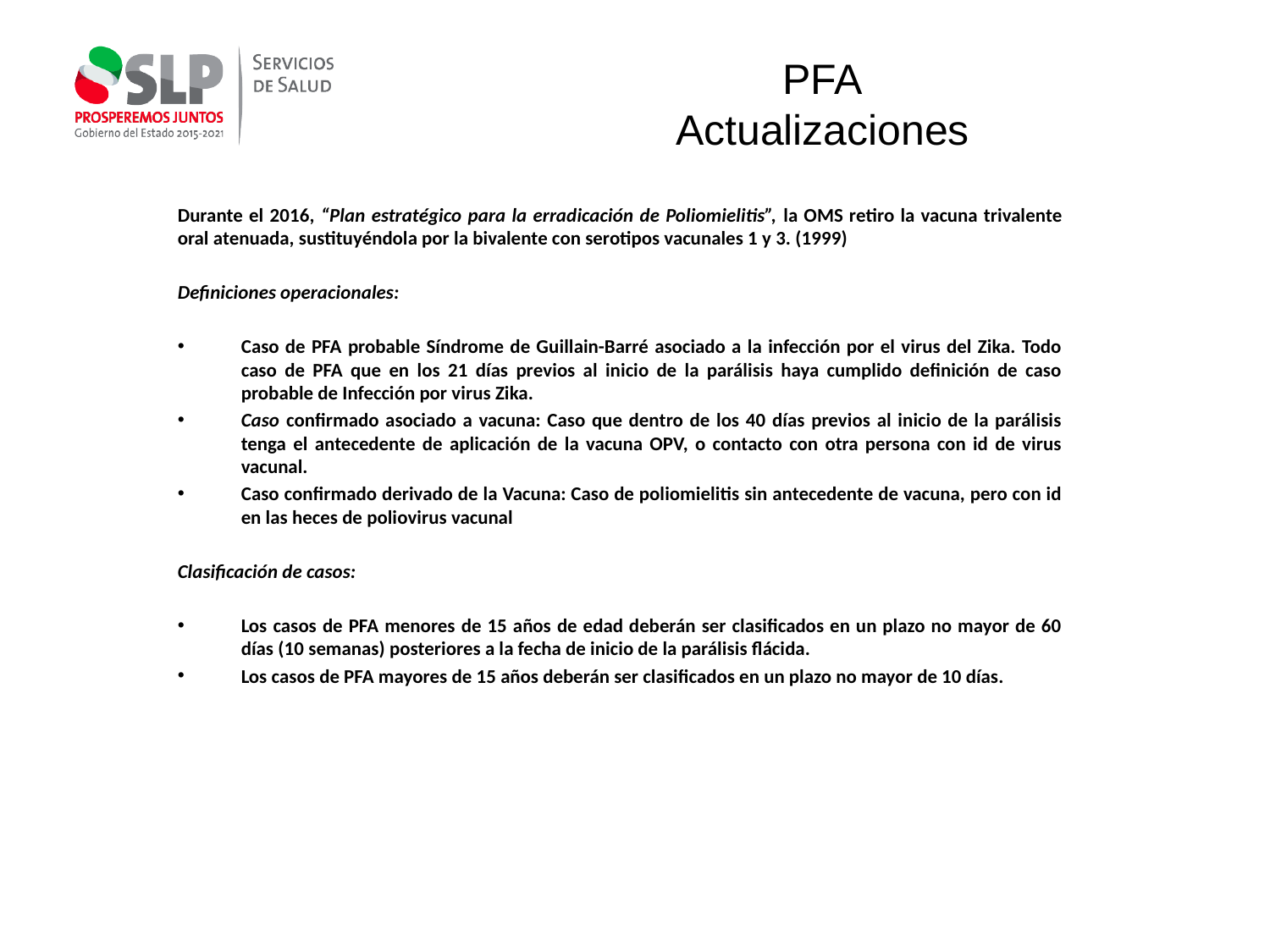

PFA
Actualizaciones
Durante el 2016, “Plan estratégico para la erradicación de Poliomielitis”, la OMS retiro la vacuna trivalente oral atenuada, sustituyéndola por la bivalente con serotipos vacunales 1 y 3. (1999)

Definiciones operacionales:

Caso de PFA probable Síndrome de Guillain-Barré asociado a la infección por el virus del Zika. Todo caso de PFA que en los 21 días previos al inicio de la parálisis haya cumplido definición de caso probable de Infección por virus Zika.
Caso confirmado asociado a vacuna: Caso que dentro de los 40 días previos al inicio de la parálisis tenga el antecedente de aplicación de la vacuna OPV, o contacto con otra persona con id de virus vacunal.
Caso confirmado derivado de la Vacuna: Caso de poliomielitis sin antecedente de vacuna, pero con id en las heces de poliovirus vacunal

Clasificación de casos:

Los casos de PFA menores de 15 años de edad deberán ser clasificados en un plazo no mayor de 60 días (10 semanas) posteriores a la fecha de inicio de la parálisis flácida.
Los casos de PFA mayores de 15 años deberán ser clasificados en un plazo no mayor de 10 días.